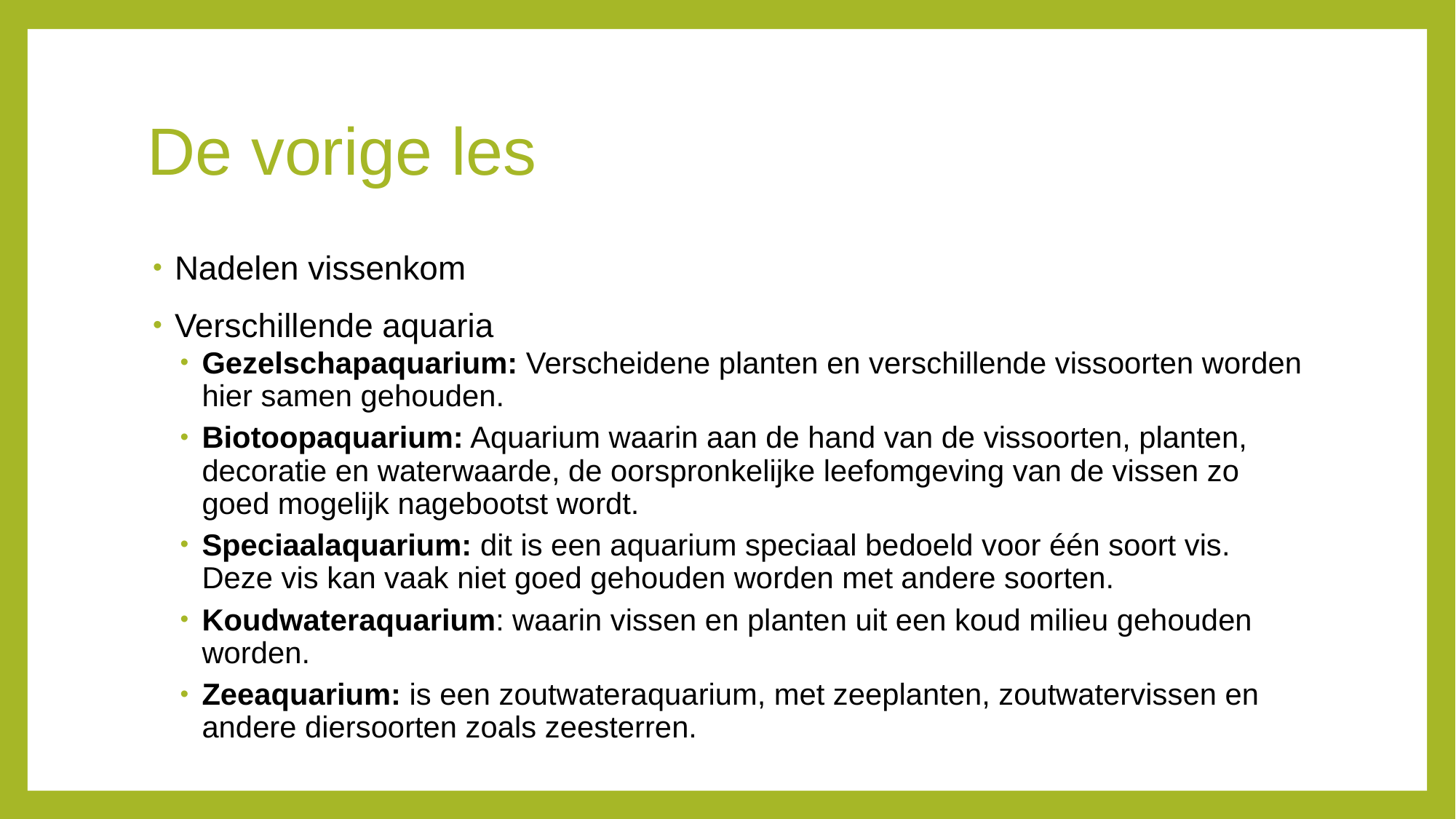

# De vorige les
Nadelen vissenkom
Verschillende aquaria
Gezelschapaquarium: Verscheidene planten en verschillende vissoorten worden hier samen gehouden.
Biotoopaquarium: Aquarium waarin aan de hand van de vissoorten, planten, decoratie en waterwaarde, de oorspronkelijke leefomgeving van de vissen zo goed mogelijk nagebootst wordt.
Speciaalaquarium: dit is een aquarium speciaal bedoeld voor één soort vis. Deze vis kan vaak niet goed gehouden worden met andere soorten.
Koudwateraquarium: waarin vissen en planten uit een koud milieu gehouden worden.
Zeeaquarium: is een zoutwateraquarium, met zeeplanten, zoutwatervissen en andere diersoorten zoals zeesterren.